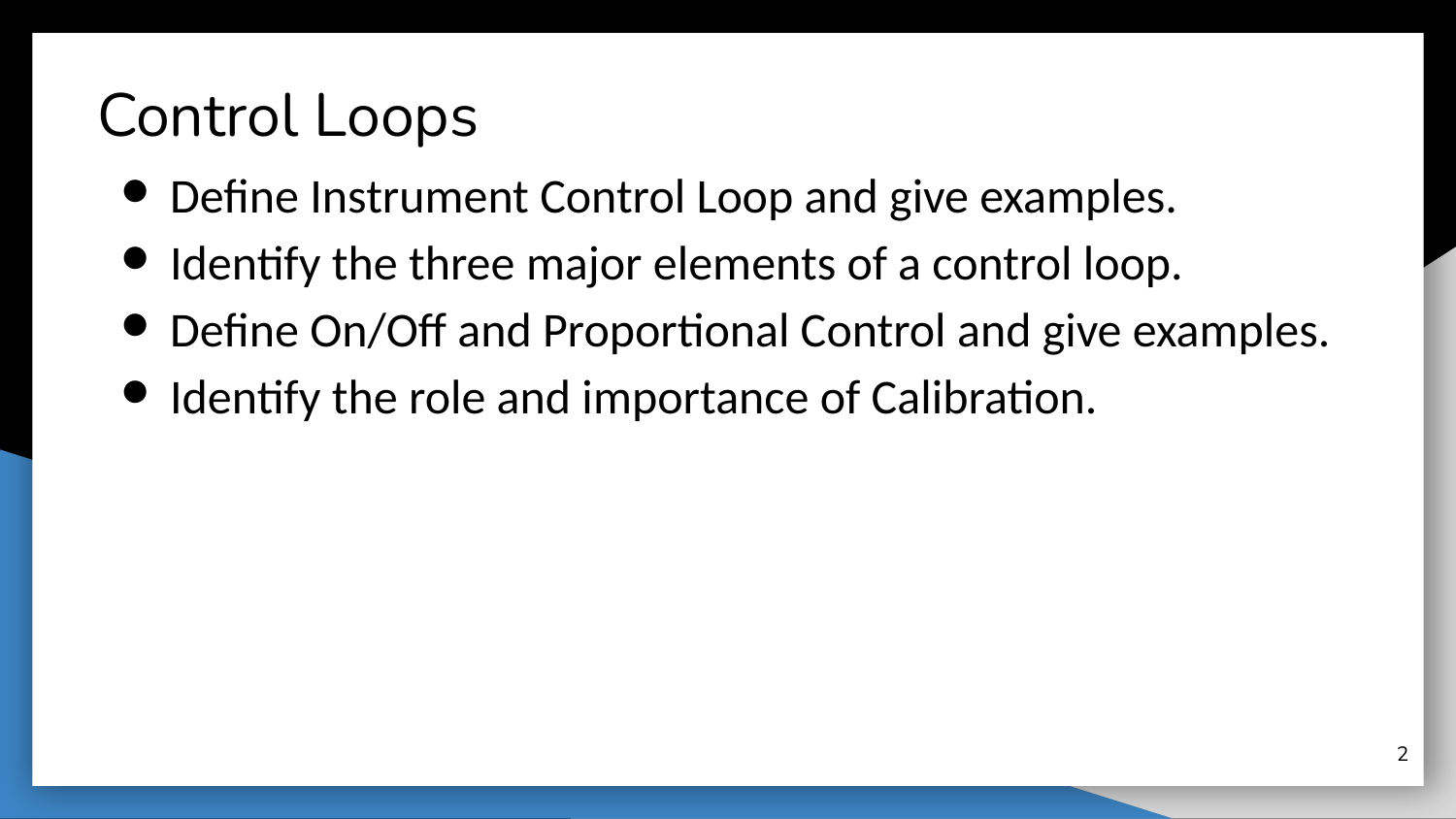

# Control Loops
Define Instrument Control Loop and give examples.
Identify the three major elements of a control loop.
Define On/Off and Proportional Control and give examples.
Identify the role and importance of Calibration.
2